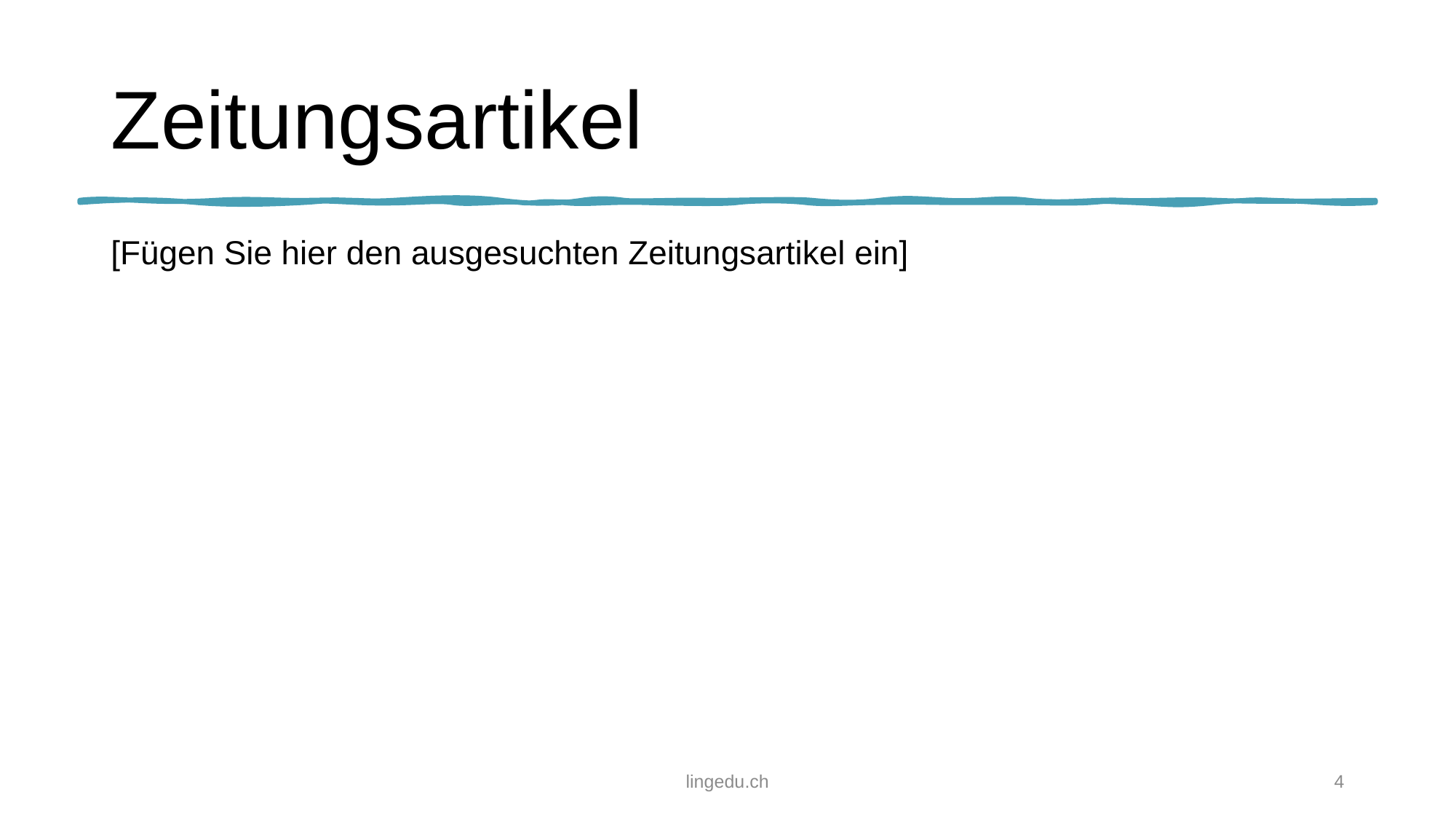

# Zeitungsartikel

[Fügen Sie hier den ausgesuchten Zeitungsartikel ein]
lingedu.ch
4